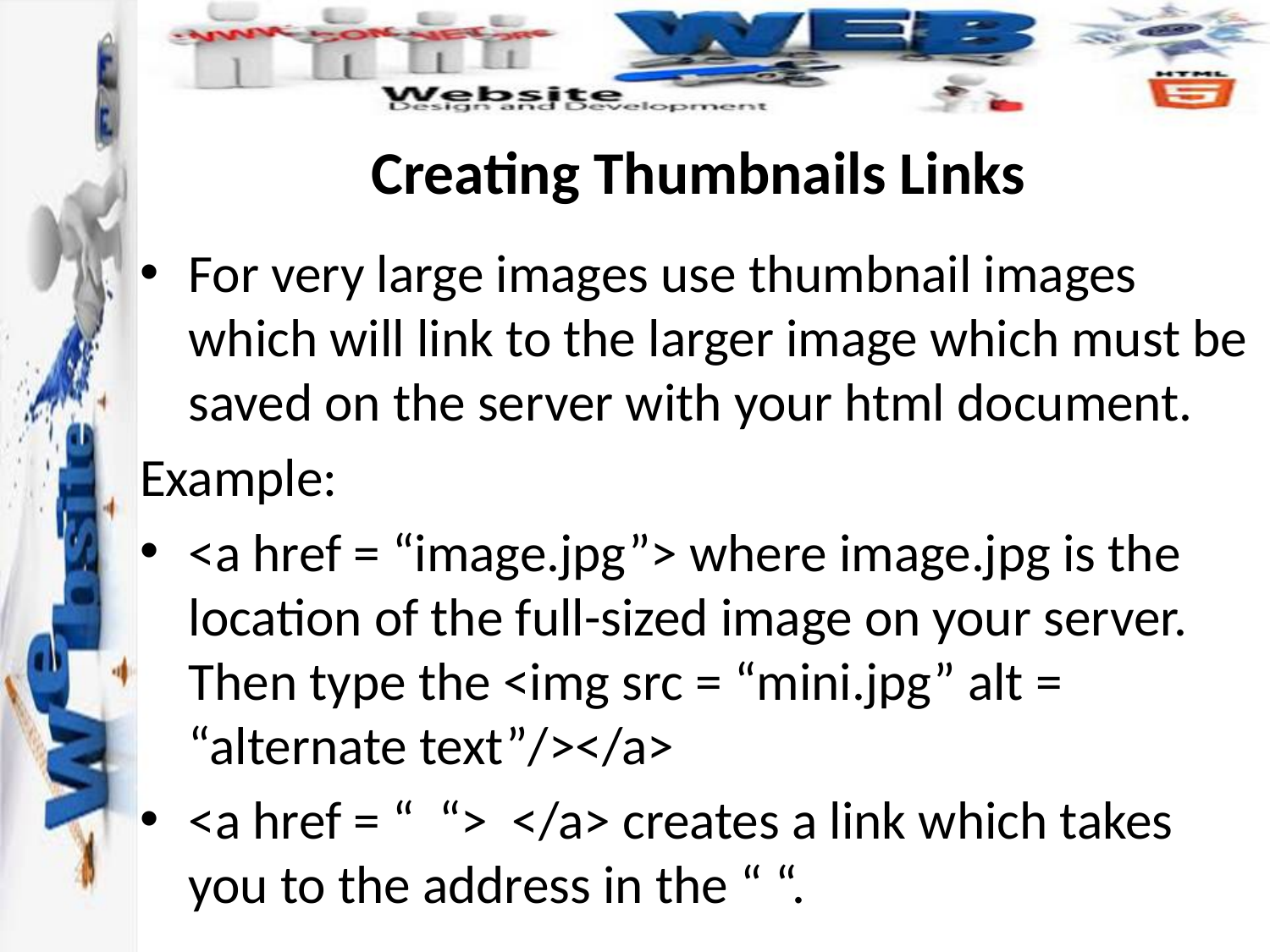

# Creating Thumbnails Links
For very large images use thumbnail images which will link to the larger image which must be saved on the server with your html document.
Example:
<a href = “image.jpg”> where image.jpg is the location of the full-sized image on your server.  Then type the <img src = “mini.jpg” alt = “alternate text”/></a>
<a href = “  “>  </a> creates a link which takes you to the address in the “ “.